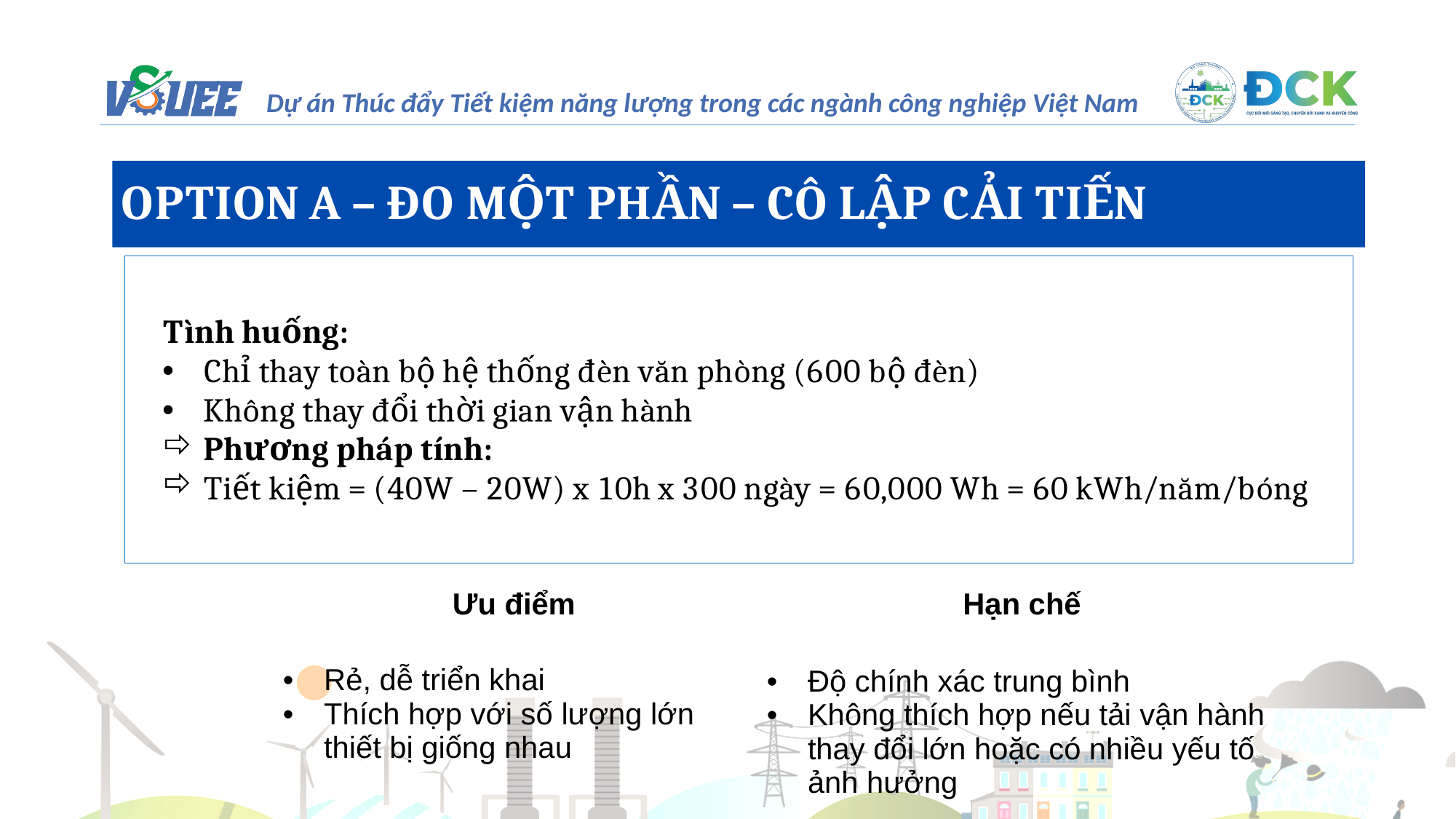

OPTION A – ĐO MỘT PHẦN – CÔ LẬP CẢI TIẾN
Tình huống:
Chỉ thay toàn bộ hệ thống đèn văn phòng (600 bộ đèn)
Không thay đổi thời gian vận hành
Phương pháp tính:
Tiết kiệm = (40W – 20W) x 10h x 300 ngày = 60,000 Wh = 60 kWh/năm/bóng
| Ưu điểm | Hạn chế |
| --- | --- |
| Rẻ, dễ triển khai Thích hợp với số lượng lớn thiết bị giống nhau | Độ chính xác trung bình Không thích hợp nếu tải vận hành thay đổi lớn hoặc có nhiều yếu tố ảnh hưởng |